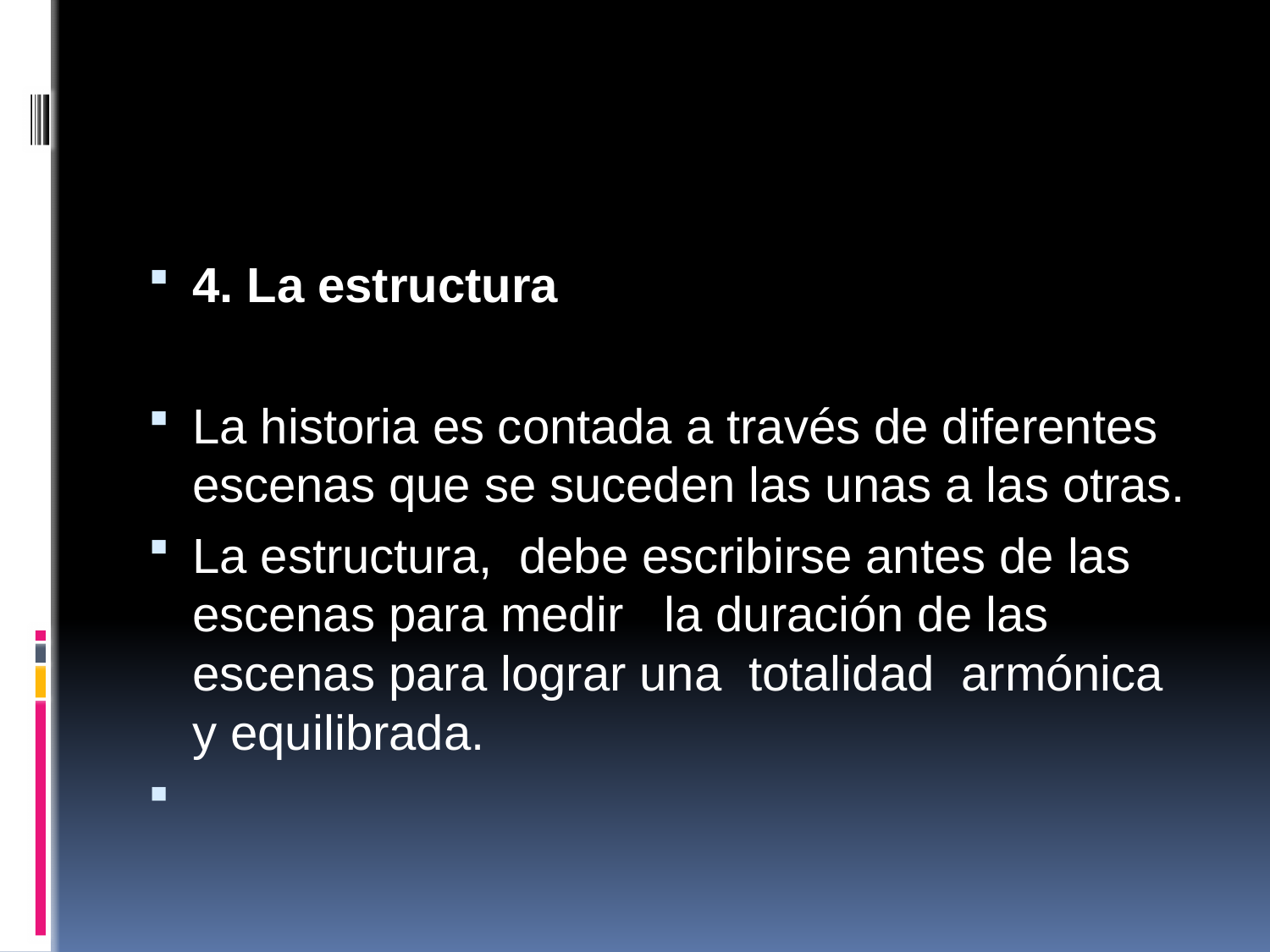

#
4. La estructura

La historia es contada a través de diferentes escenas que se suceden las unas a las otras.
La estructura,  debe escribirse antes de las escenas para medir   la duración de las escenas para lograr una  totalidad  armónica y equilibrada.